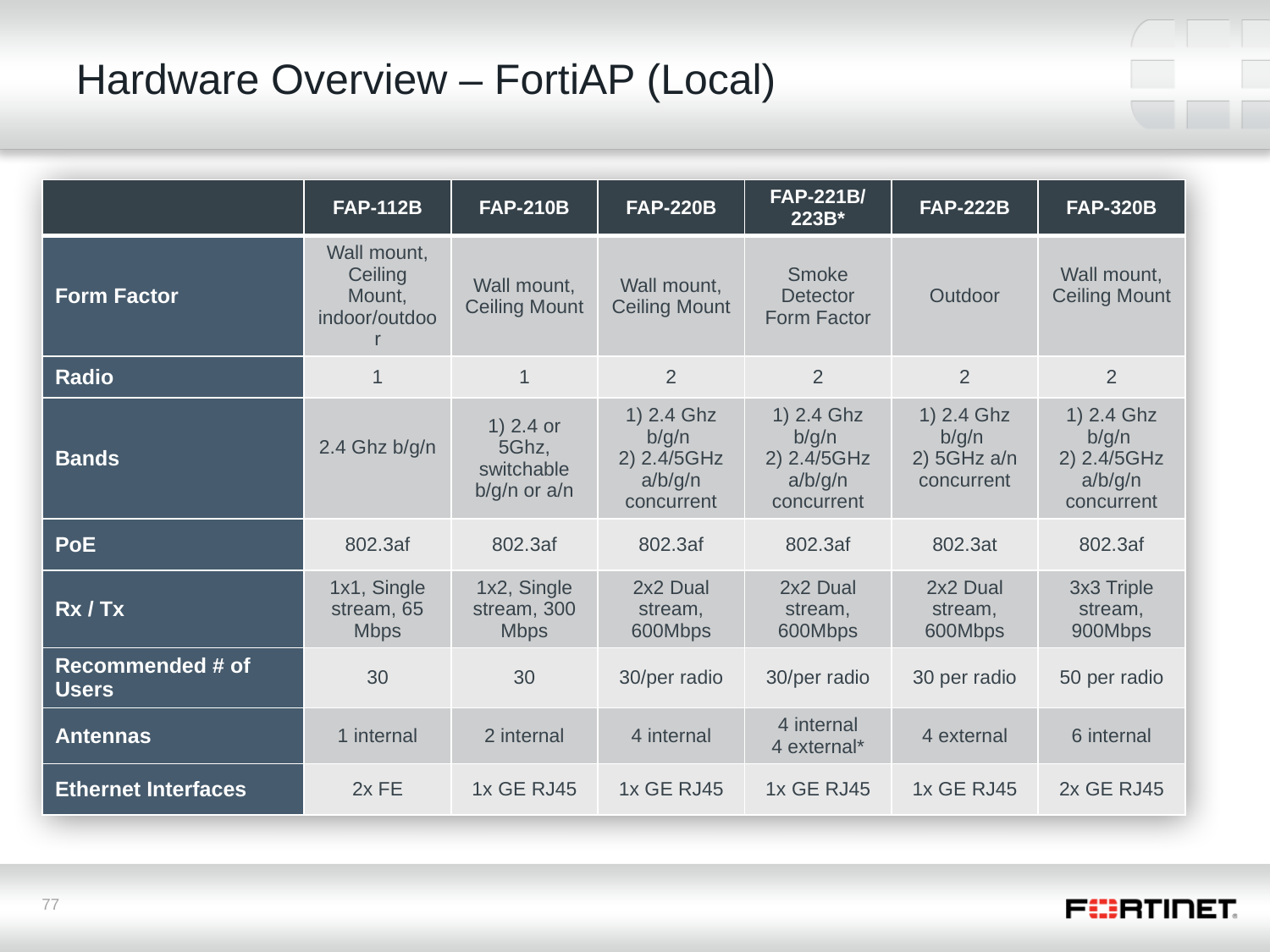

# Hardware Overview – FortiAP (Local)
|  | FAP-112B | FAP-210B | FAP-220B | FAP-221B/223B\* | FAP-222B | FAP-320B |
| --- | --- | --- | --- | --- | --- | --- |
| Form Factor | Wall mount, Ceiling Mount, indoor/outdoor | Wall mount, Ceiling Mount | Wall mount, Ceiling Mount | Smoke Detector Form Factor | Outdoor | Wall mount, Ceiling Mount |
| Radio | 1 | 1 | 2 | 2 | 2 | 2 |
| Bands | 2.4 Ghz b/g/n | 1) 2.4 or 5Ghz, switchable b/g/n or a/n | 1) 2.4 Ghz b/g/n 2) 2.4/5GHz a/b/g/n concurrent | 1) 2.4 Ghz b/g/n 2) 2.4/5GHz a/b/g/n concurrent | 1) 2.4 Ghz b/g/n 2) 5GHz a/n concurrent | 1) 2.4 Ghz b/g/n 2) 2.4/5GHz a/b/g/n concurrent |
| PoE | 802.3af | 802.3af | 802.3af | 802.3af | 802.3at | 802.3af |
| Rx / Tx | 1x1, Single stream, 65 Mbps | 1x2, Single stream, 300 Mbps | 2x2 Dual stream, 600Mbps | 2x2 Dual stream, 600Mbps | 2x2 Dual stream, 600Mbps | 3x3 Triple stream, 900Mbps |
| Recommended # of Users | 30 | 30 | 30/per radio | 30/per radio | 30 per radio | 50 per radio |
| Antennas | 1 internal | 2 internal | 4 internal | 4 internal 4 external\* | 4 external | 6 internal |
| Ethernet Interfaces | 2x FE | 1x GE RJ45 | 1x GE RJ45 | 1x GE RJ45 | 1x GE RJ45 | 2x GE RJ45 |